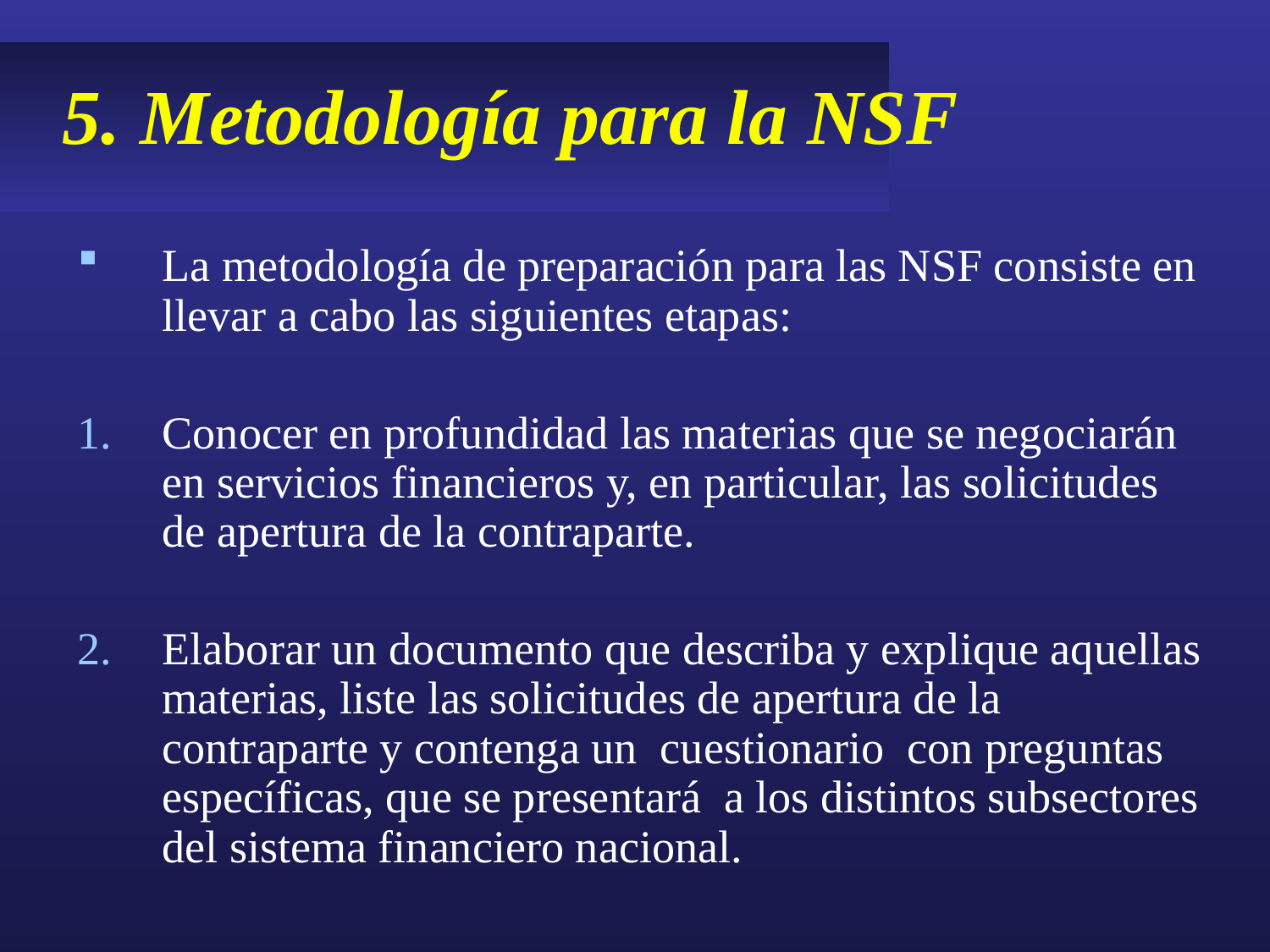

# 5. Metodología para la NSF

La metodología de preparación para las NSF consiste en llevar a cabo las siguientes etapas:

Conocer en profundidad las materias que se negociarán en servicios financieros y, en particular, las solicitudes de apertura de la contraparte.

Elaborar un documento que describa y explique aquellas materias, liste las solicitudes de apertura de la contraparte y contenga un  cuestionario  con preguntas específicas, que se presentará  a los distintos subsectores del sistema financiero nacional.